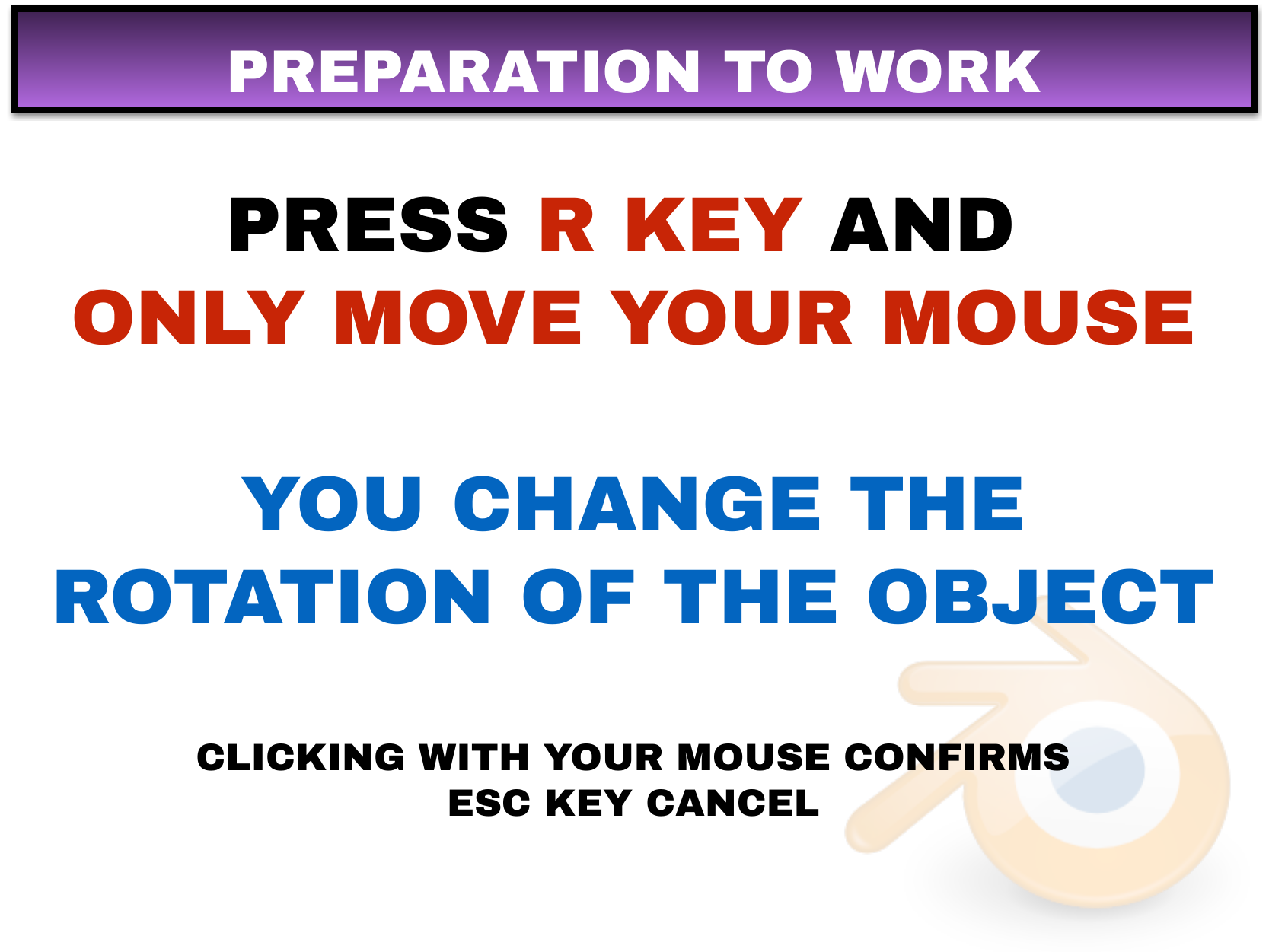

PRESS R KEY AND
ONLY MOVE YOUR MOUSE

YOU CHANGE THE ROTATION OF THE OBJECT

CLICKING WITH YOUR MOUSE CONFIRMS
ESC KEY CANCEL